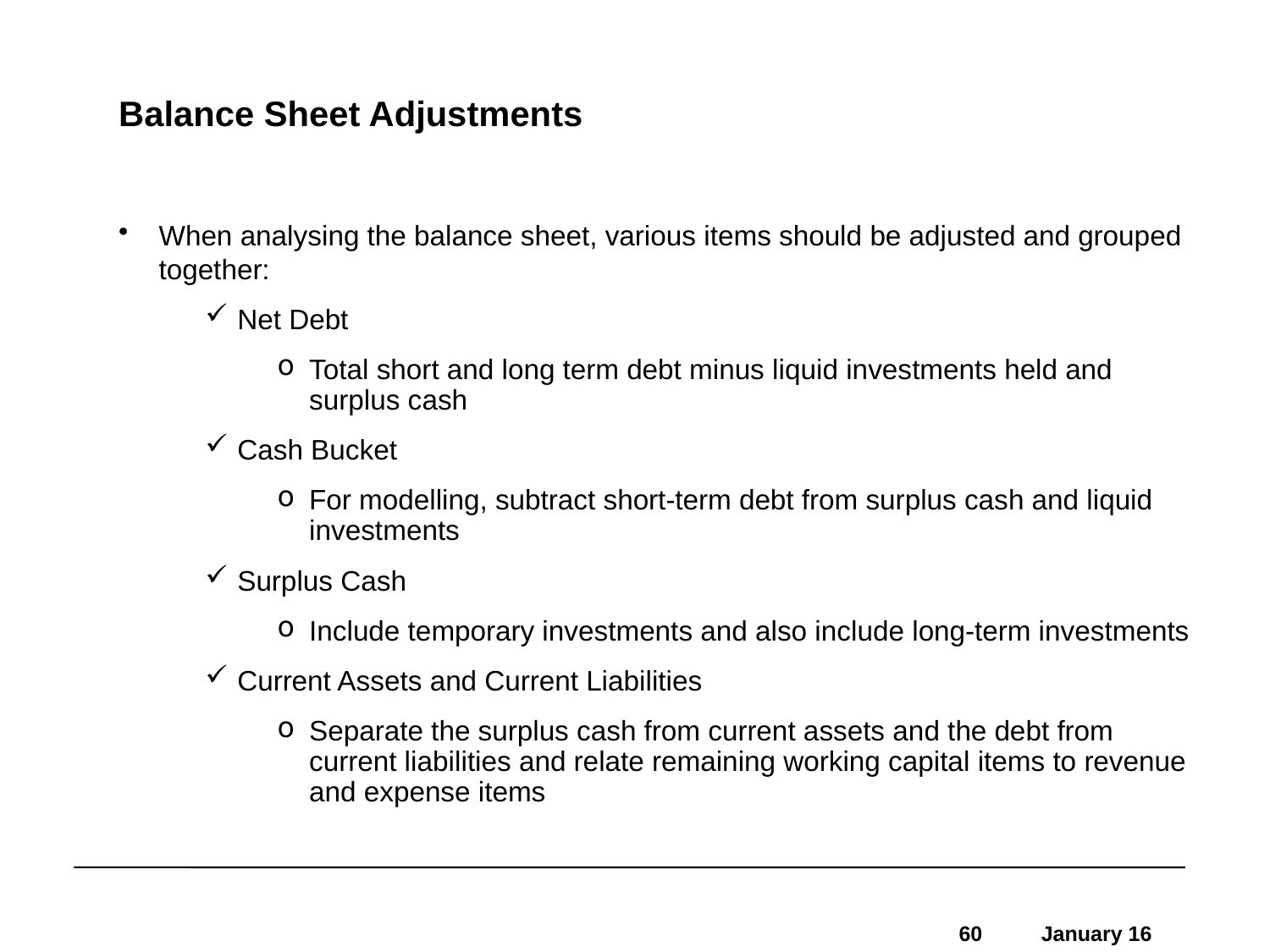

# Balance Sheet Adjustments
When analysing the balance sheet, various items should be adjusted and grouped together:
Net Debt
Total short and long term debt minus liquid investments held and surplus cash
Cash Bucket
For modelling, subtract short-term debt from surplus cash and liquid investments
Surplus Cash
Include temporary investments and also include long-term investments
Current Assets and Current Liabilities
Separate the surplus cash from current assets and the debt from current liabilities and relate remaining working capital items to revenue and expense items